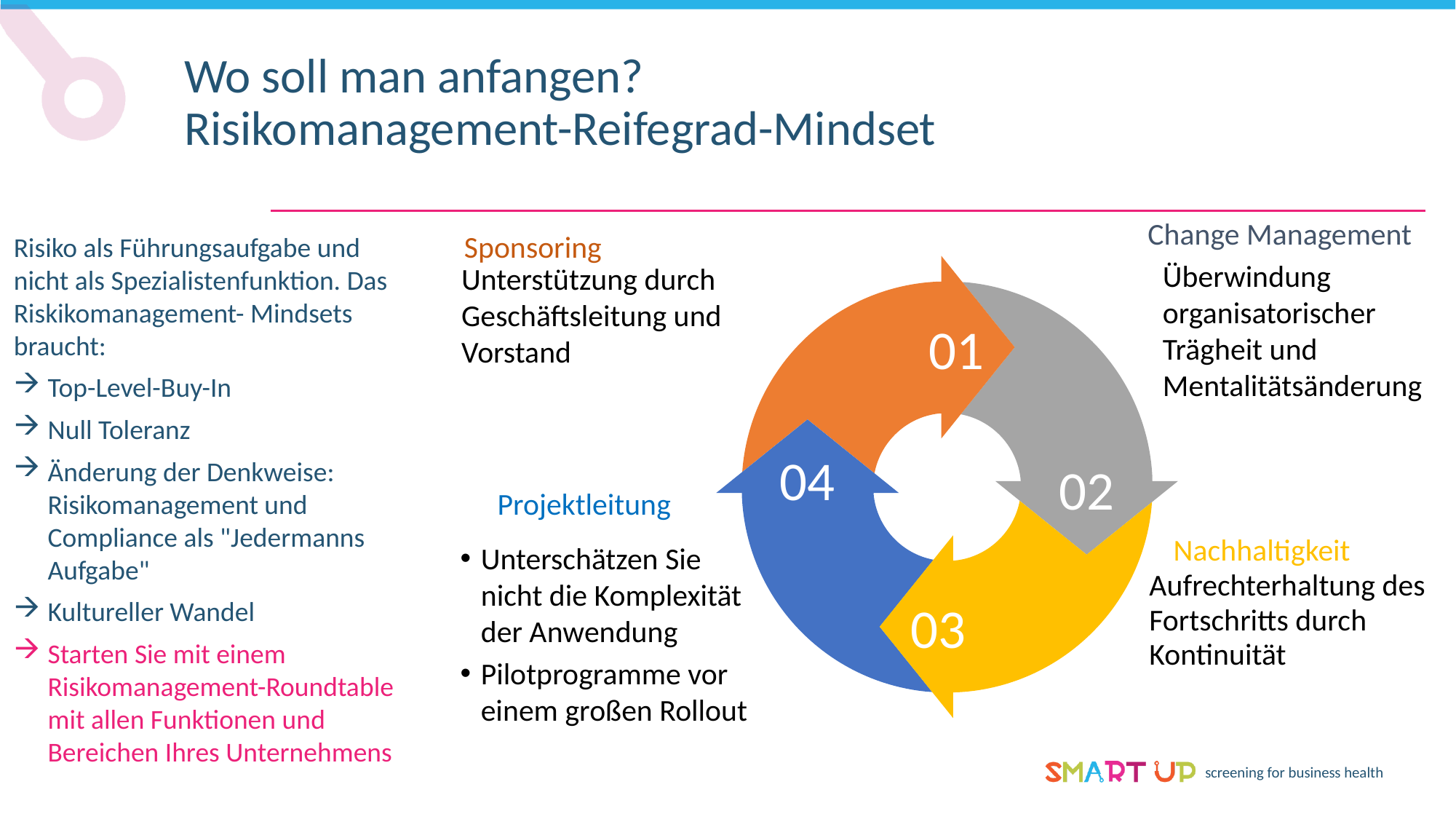

Wo soll man anfangen? Risikomanagement-Reifegrad-Mindset
Change Management
Sponsoring
Risiko als Führungsaufgabe und nicht als Spezialistenfunktion. Das Riskikomanagement- Mindsets braucht:
Top-Level-Buy-In
Null Toleranz
Änderung der Denkweise: Risikomanagement und Compliance als "Jedermanns Aufgabe"
Kultureller Wandel
Starten Sie mit einem Risikomanagement-Roundtable mit allen Funktionen und Bereichen Ihres Unternehmens

Überwindung organisatorischer Trägheit und Mentalitätsänderung
Unterstützung durch Geschäftsleitung und Vorstand
01

04

02

Projektleitung
Nachhaltigkeit
Unterschätzen Sie nicht die Komplexität der Anwendung
Pilotprogramme vor einem großen Rollout
Aufrechterhaltung des Fortschritts durch Kontinuität
03